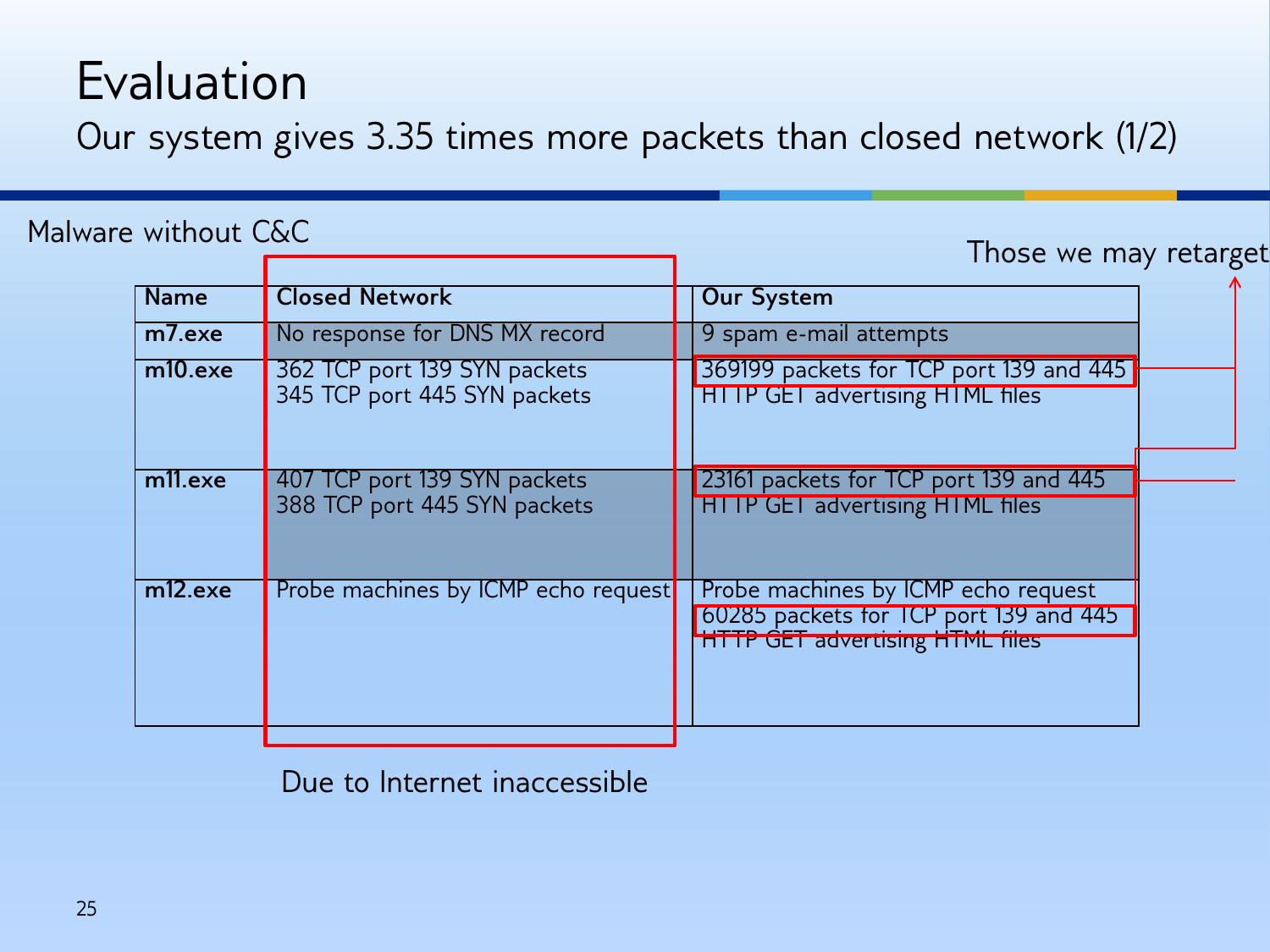

# Evaluation Our system gives 3.35 times more packets than closed network (1/2)
Malware without C&C
Those we may retarget

Due to Internet inaccessible
| Name | Closed Network | Our System |
| --- | --- | --- |
| m7.exe | No response for DNS MX record | 9 spam e-mail attempts |
| m10.exe | 362 TCP port 139 SYN packets 345 TCP port 445 SYN packets | 369199 packets for TCP port 139 and 445 HTTP GET advertising HTML files |
| m11.exe | 407 TCP port 139 SYN packets 388 TCP port 445 SYN packets | 23161 packets for TCP port 139 and 445 HTTP GET advertising HTML files |
| m12.exe | Probe machines by ICMP echo request | Probe machines by ICMP echo request 60285 packets for TCP port 139 and 445 HTTP GET advertising HTML files |
25